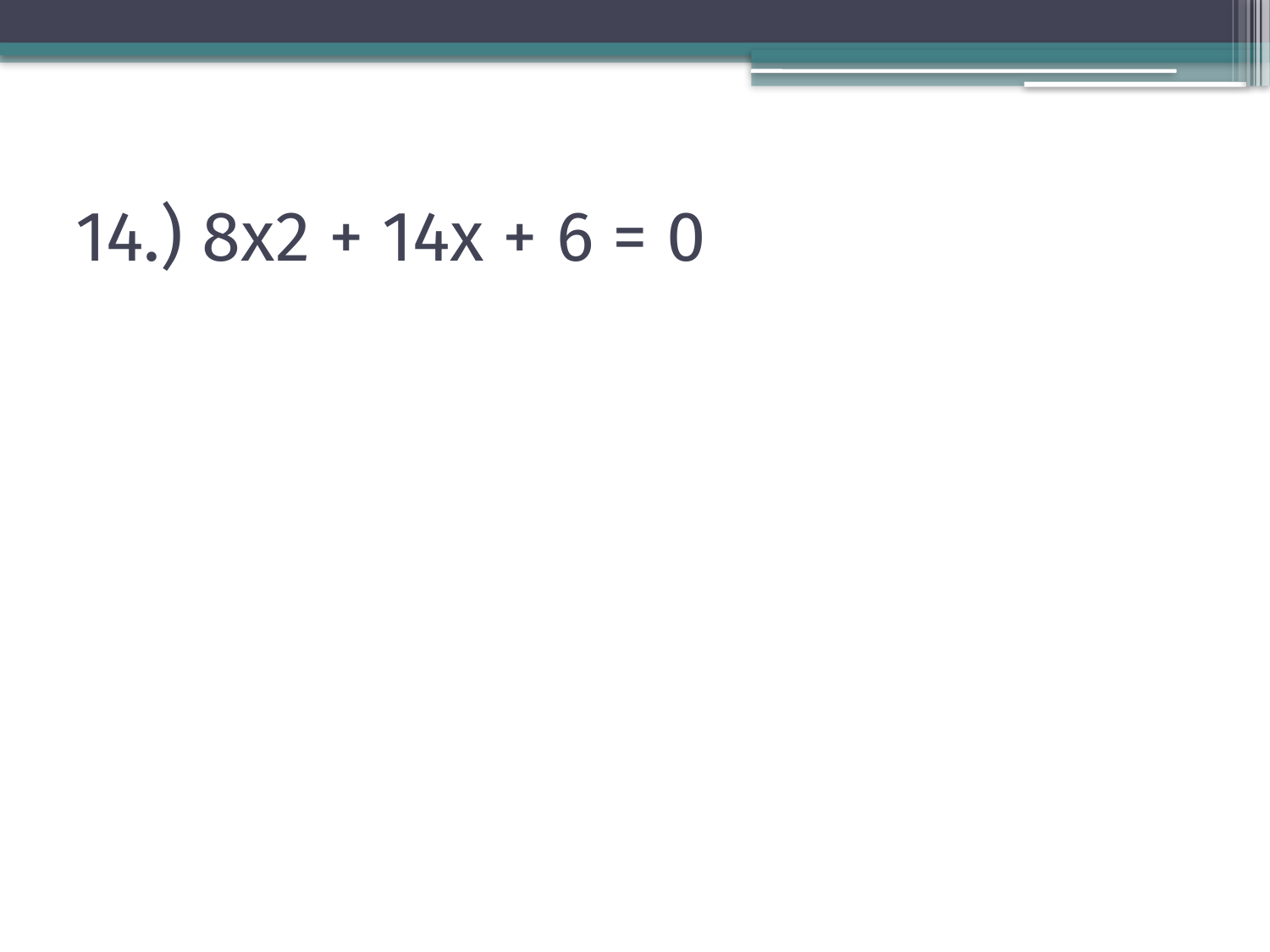

# 14.) 8x2 + 14x + 6 = 0